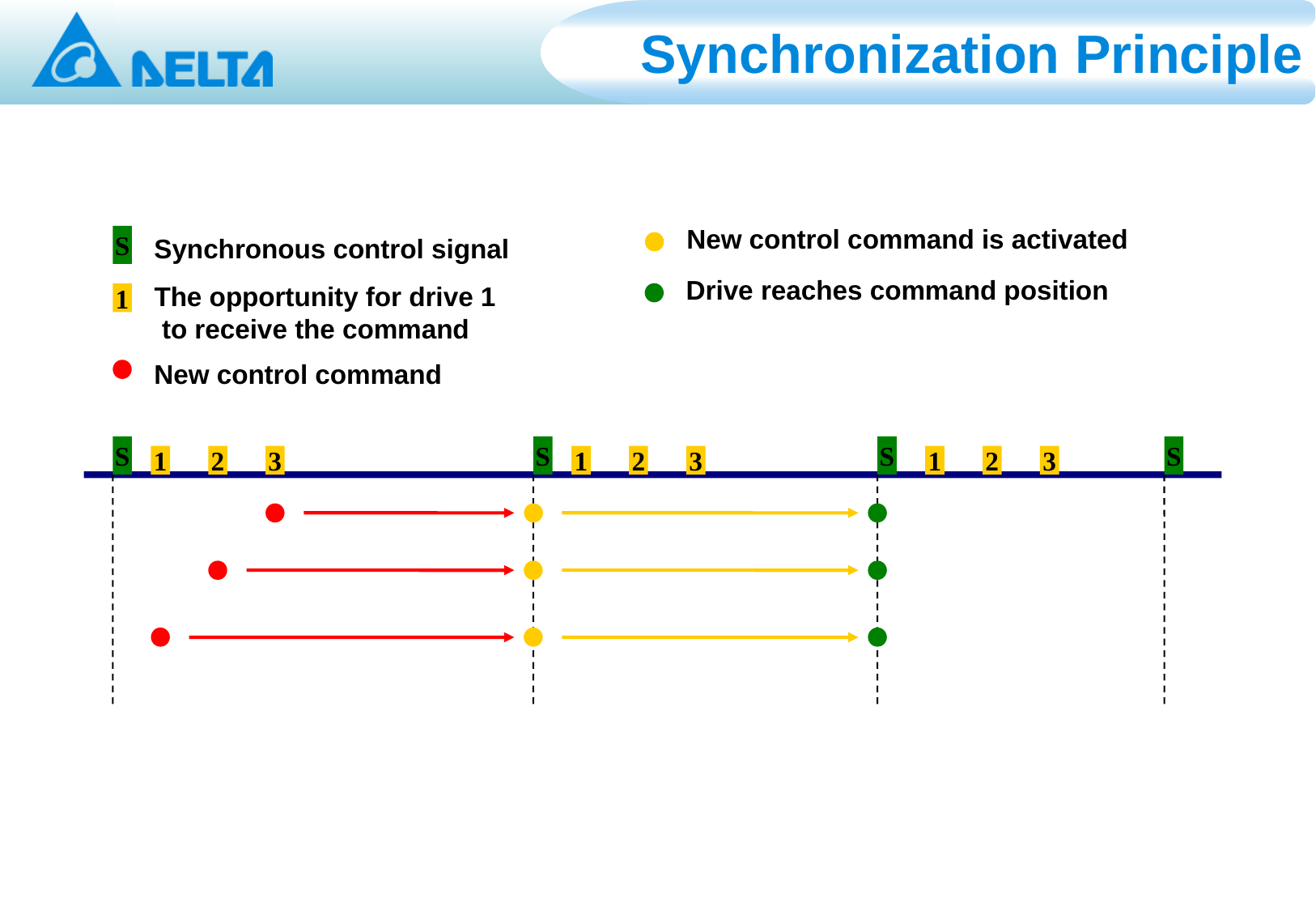

Synchronization Principle
New control command is activated
S
Synchronous control signal

Drive reaches command position
The opportunity for drive 1
 to receive the command

1
New control command

S
S
S
S
1
2
3
1
2
3
1
2
3